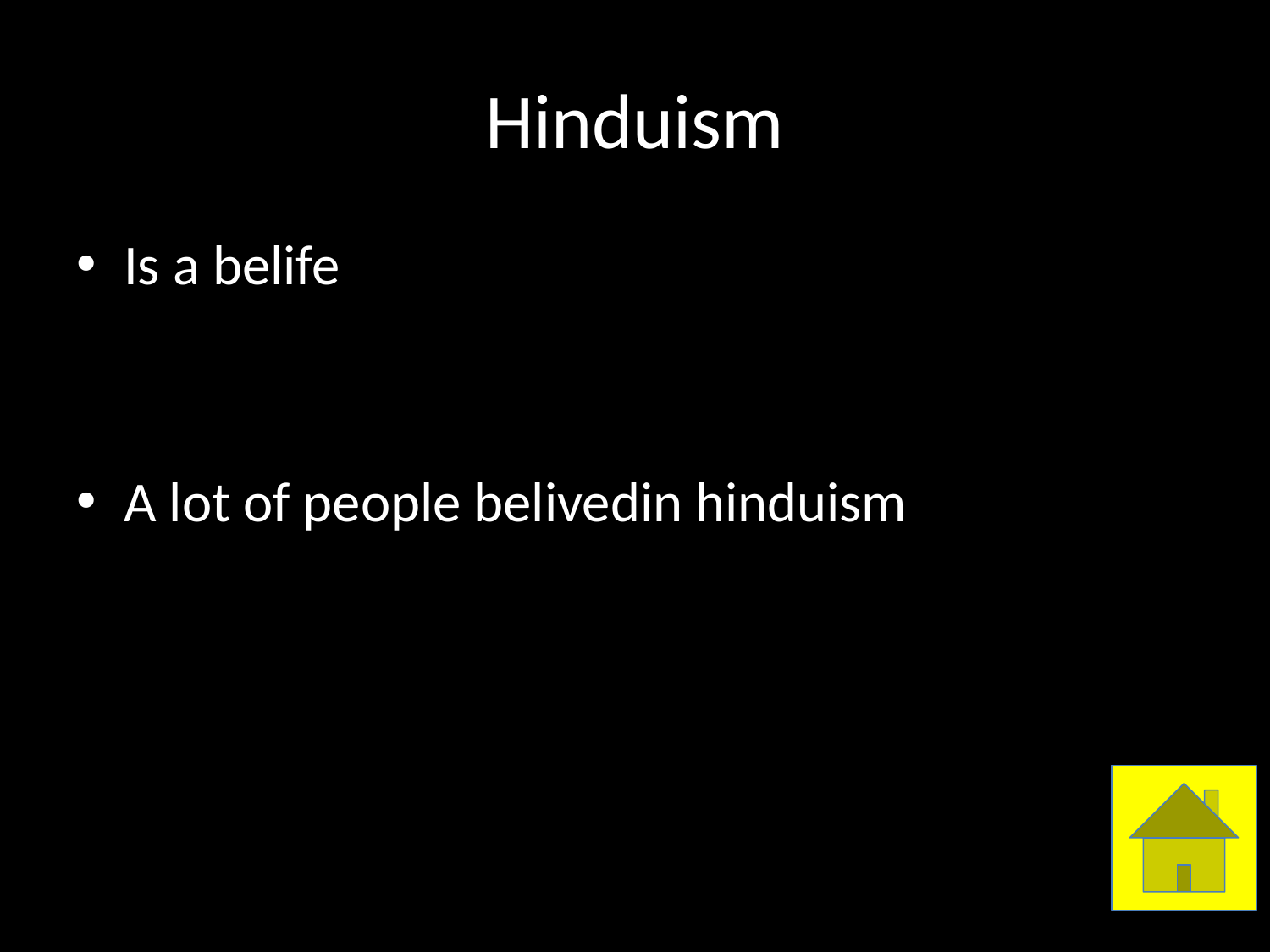

# Hinduism
Is a belife

A lot of people belivedin hinduism